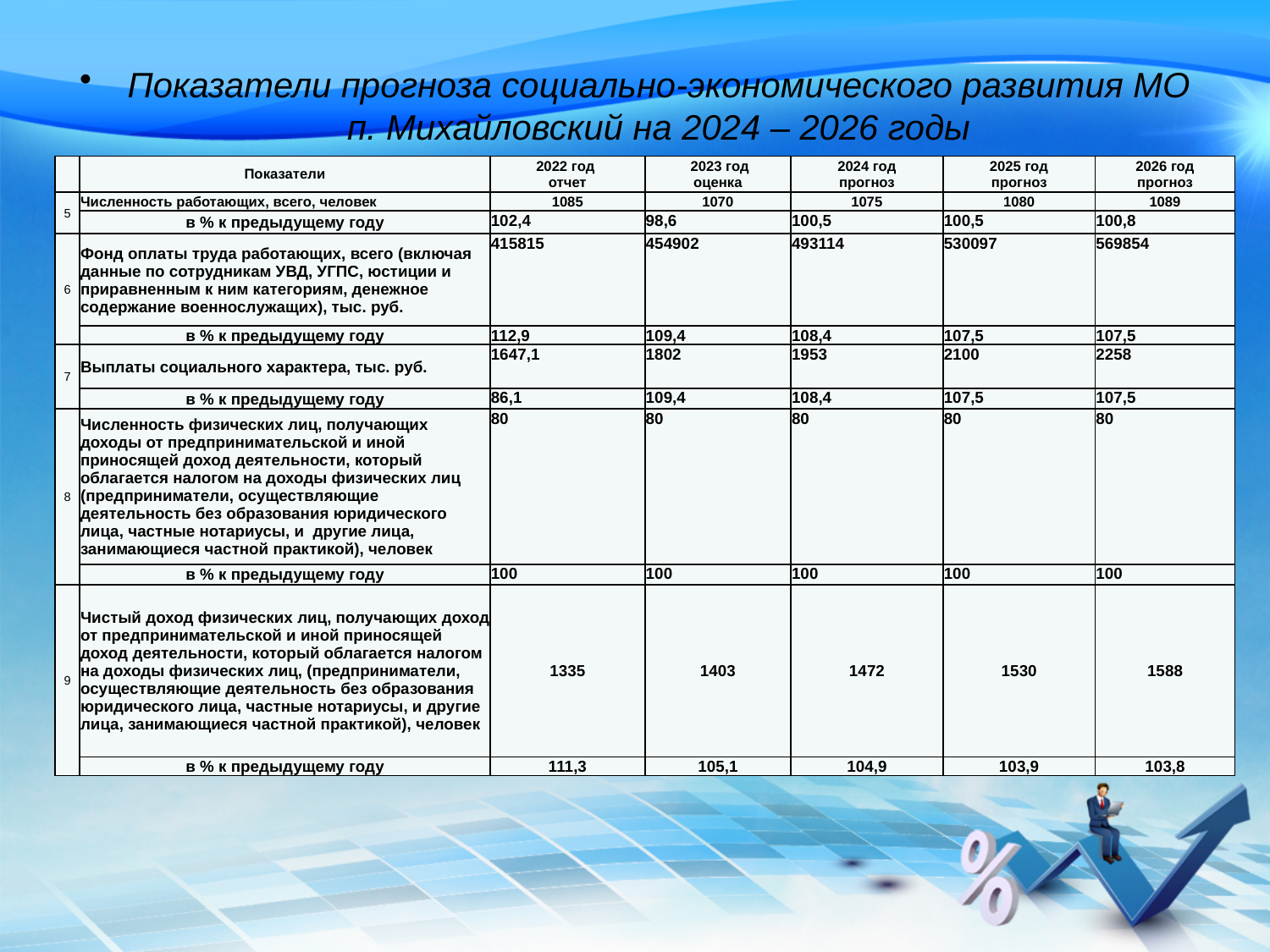

Показатели прогноза социально-экономического развития МО п. Михайловский на 2024 – 2026 годы

|  | Показатели | 2022 год отчет | 2023 год оценка | 2024 год прогноз | 2025 год прогноз | 2026 год прогноз |
| --- | --- | --- | --- | --- | --- | --- |
| 5 | Численность работающих, всего, человек | 1085 | 1070 | 1075 | 1080 | 1089 |
|  | в % к предыдущему году | 102,4 | 98,6 | 100,5 | 100,5 | 100,8 |
| 6 | Фонд оплаты труда работающих, всего (включая данные по сотрудникам УВД, УГПС, юстиции и приравненным к ним категориям, денежное содержание военнослужащих), тыс. руб. | 415815 | 454902 | 493114 | 530097 | 569854 |
|  | в % к предыдущему году | 112,9 | 109,4 | 108,4 | 107,5 | 107,5 |
| 7 | Выплаты социального характера, тыс. руб. | 1647,1 | 1802 | 1953 | 2100 | 2258 |
|  | в % к предыдущему году | 86,1 | 109,4 | 108,4 | 107,5 | 107,5 |
| 8 | Численность физических лиц, получающих доходы от предпринимательской и иной приносящей доход деятельности, который облагается налогом на доходы физических лиц (предприниматели, осуществляющие деятельность без образования юридического лица, частные нотариусы, и другие лица, занимающиеся частной практикой), человек | 80 | 80 | 80 | 80 | 80 |
|  | в % к предыдущему году | 100 | 100 | 100 | 100 | 100 |
| 9 | Чистый доход физических лиц, получающих доход от предпринимательской и иной приносящей доход деятельности, который облагается налогом на доходы физических лиц, (предприниматели, осуществляющие деятельность без образования юридического лица, частные нотариусы, и другие лица, занимающиеся частной практикой), человек | 1335 | 1403 | 1472 | 1530 | 1588 |
|  | в % к предыдущему году | 111,3 | 105,1 | 104,9 | 103,9 | 103,8 |